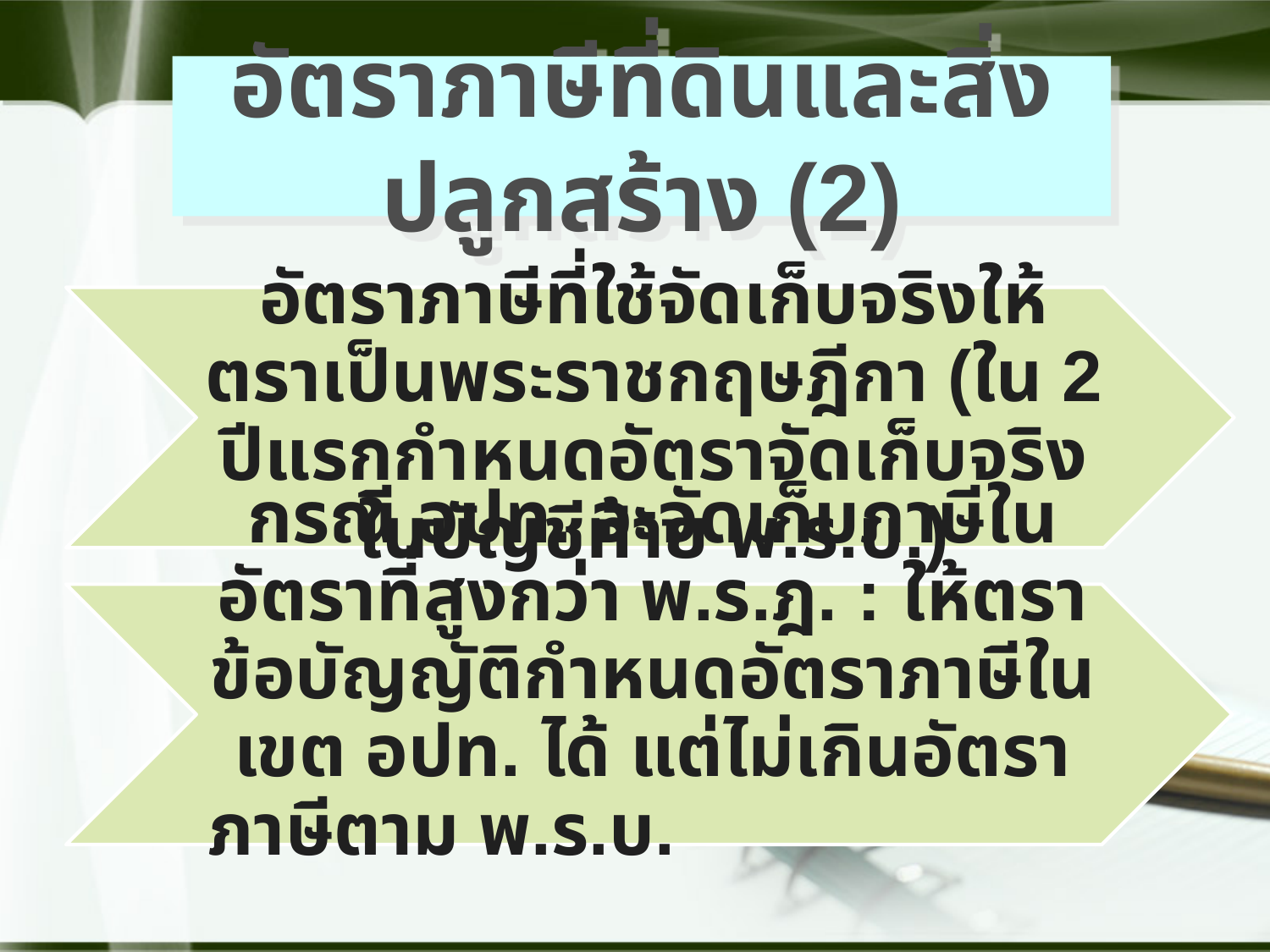

# อัตราภาษีที่ดินและสิ่งปลูกสร้าง (2)
อัตราภาษีที่ใช้จัดเก็บจริงให้ตราเป็นพระราชกฤษฎีกา (ใน 2 ปีแรกกำหนดอัตราจัดเก็บจริงในบัญชีท้าย พ.ร.บ.)
กรณี อปท. จะจัดเก็บภาษีในอัตราที่สูงกว่า พ.ร.ฎ. : ให้ตราข้อบัญญัติกำหนดอัตราภาษีในเขต อปท. ได้ แต่ไม่เกินอัตราภาษีตาม พ.ร.บ.